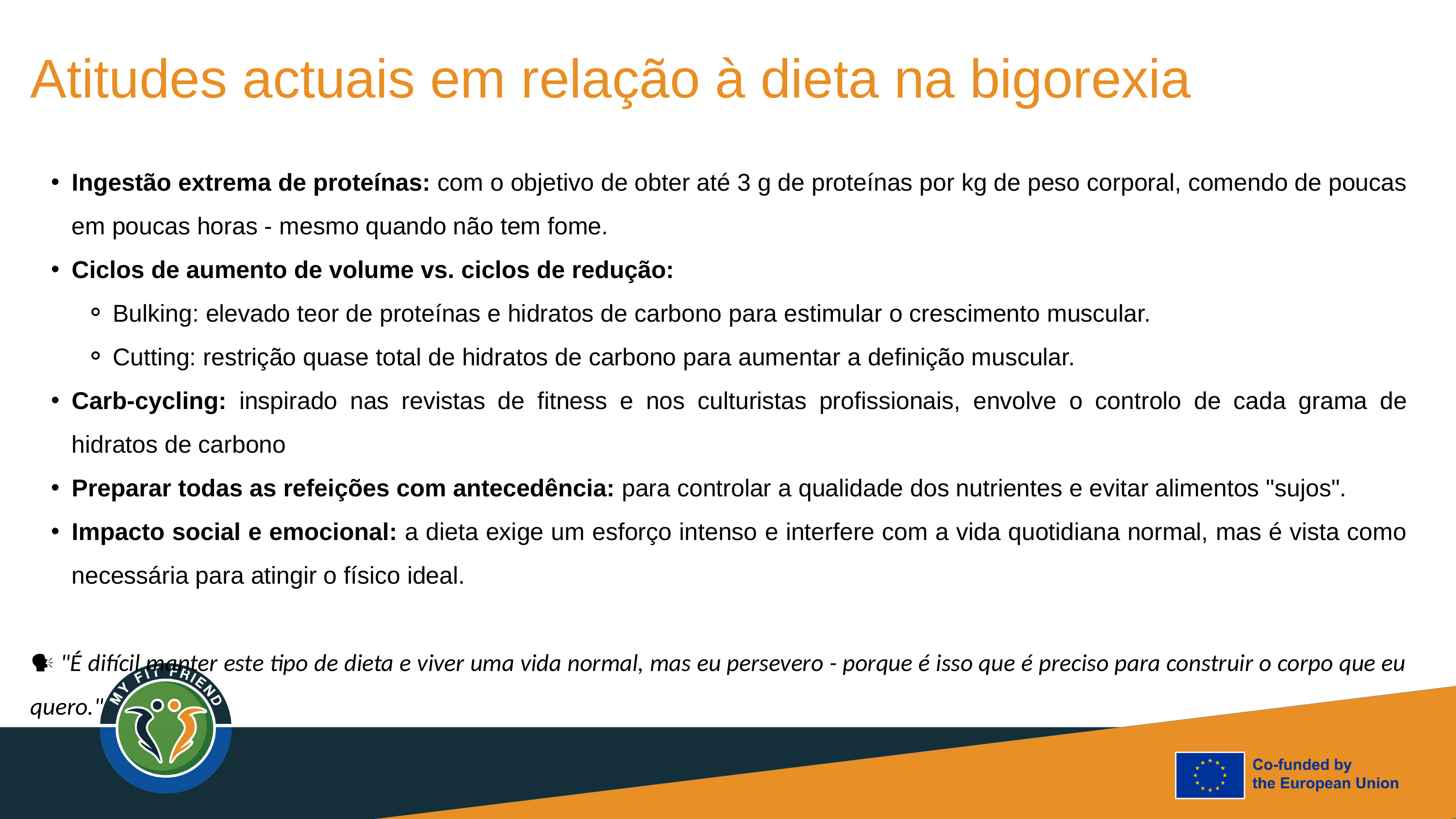

Atitudes actuais em relação à dieta na bigorexia

Ingestão extrema de proteínas: com o objetivo de obter até 3 g de proteínas por kg de peso corporal, comendo de poucas em poucas horas - mesmo quando não tem fome.
Ciclos de aumento de volume vs. ciclos de redução:
Bulking: elevado teor de proteínas e hidratos de carbono para estimular o crescimento muscular.
Cutting: restrição quase total de hidratos de carbono para aumentar a definição muscular.
Carb-cycling: inspirado nas revistas de fitness e nos culturistas profissionais, envolve o controlo de cada grama de hidratos de carbono
Preparar todas as refeições com antecedência: para controlar a qualidade dos nutrientes e evitar alimentos "sujos".
Impacto social e emocional: a dieta exige um esforço intenso e interfere com a vida quotidiana normal, mas é vista como necessária para atingir o físico ideal.

🗣 "É difícil manter este tipo de dieta e viver uma vida normal, mas eu persevero - porque é isso que é preciso para construir o corpo que eu quero."